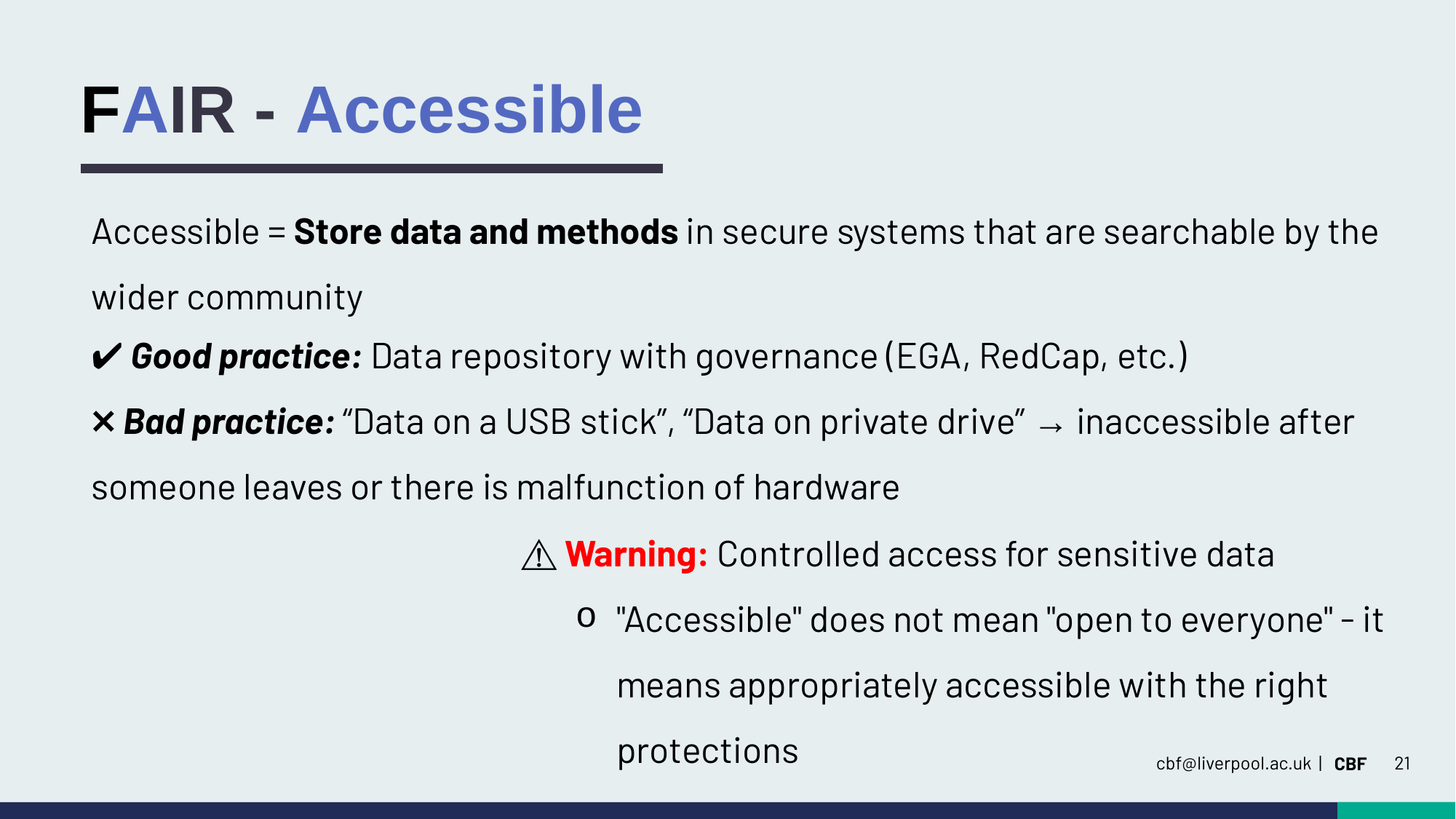

# FAIR - Accessible
Accessible = Store data and methods in secure systems that are searchable by the wider community
✔️ Good practice: Data repository with governance (EGA, RedCap, etc.)
❌ Bad practice: “Data on a USB stick”, “Data on private drive” → inaccessible after someone leaves or there is malfunction of hardware

⚠️ Warning: Controlled access for sensitive data
"Accessible" does not mean "open to everyone" - it means appropriately accessible with the right protections
21
CBF